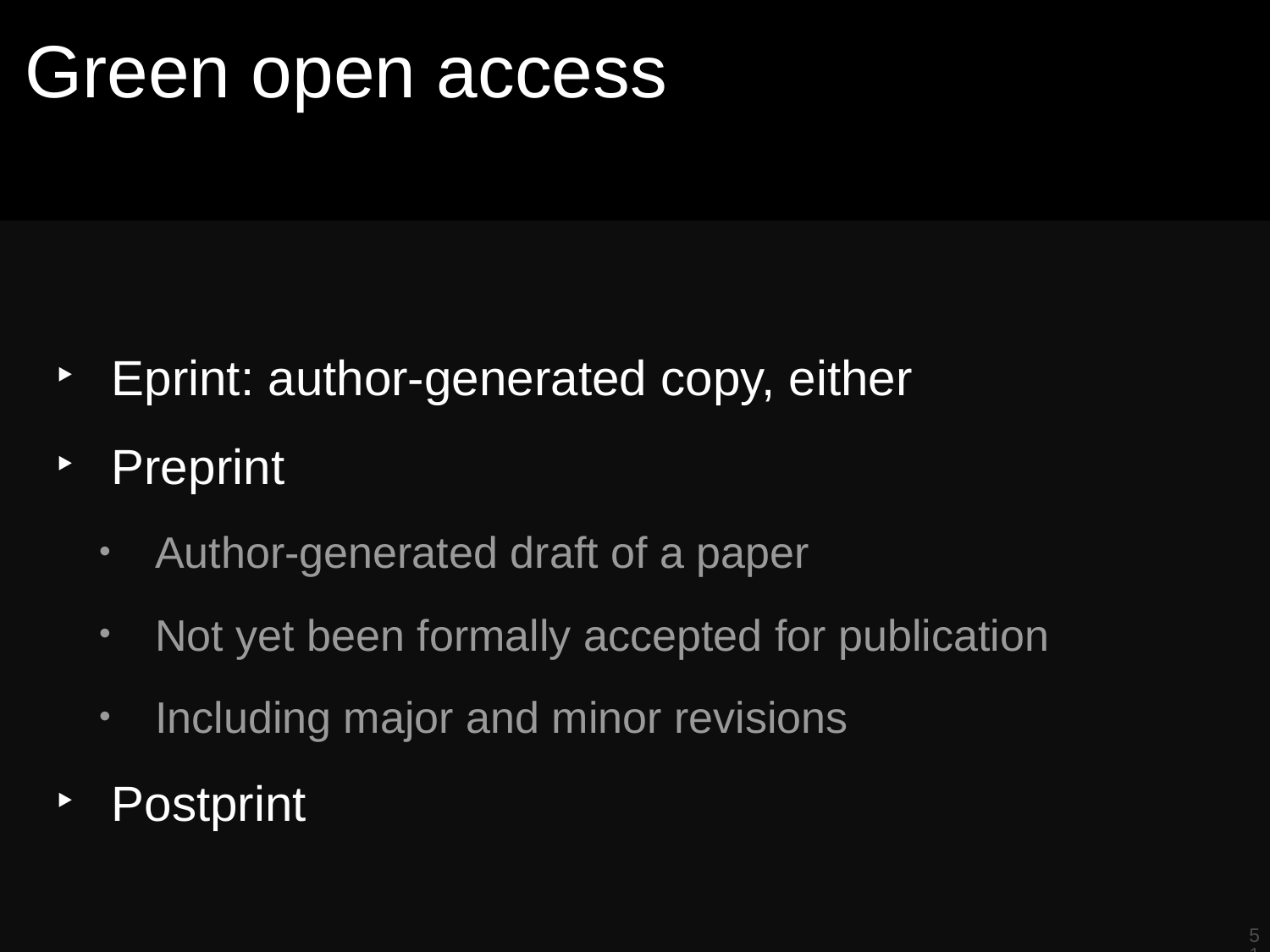

# Green open access
Eprint: author-generated copy, either
Preprint
Author-generated draft of a paper
Not yet been formally accepted for publication
Including major and minor revisions
Postprint
51